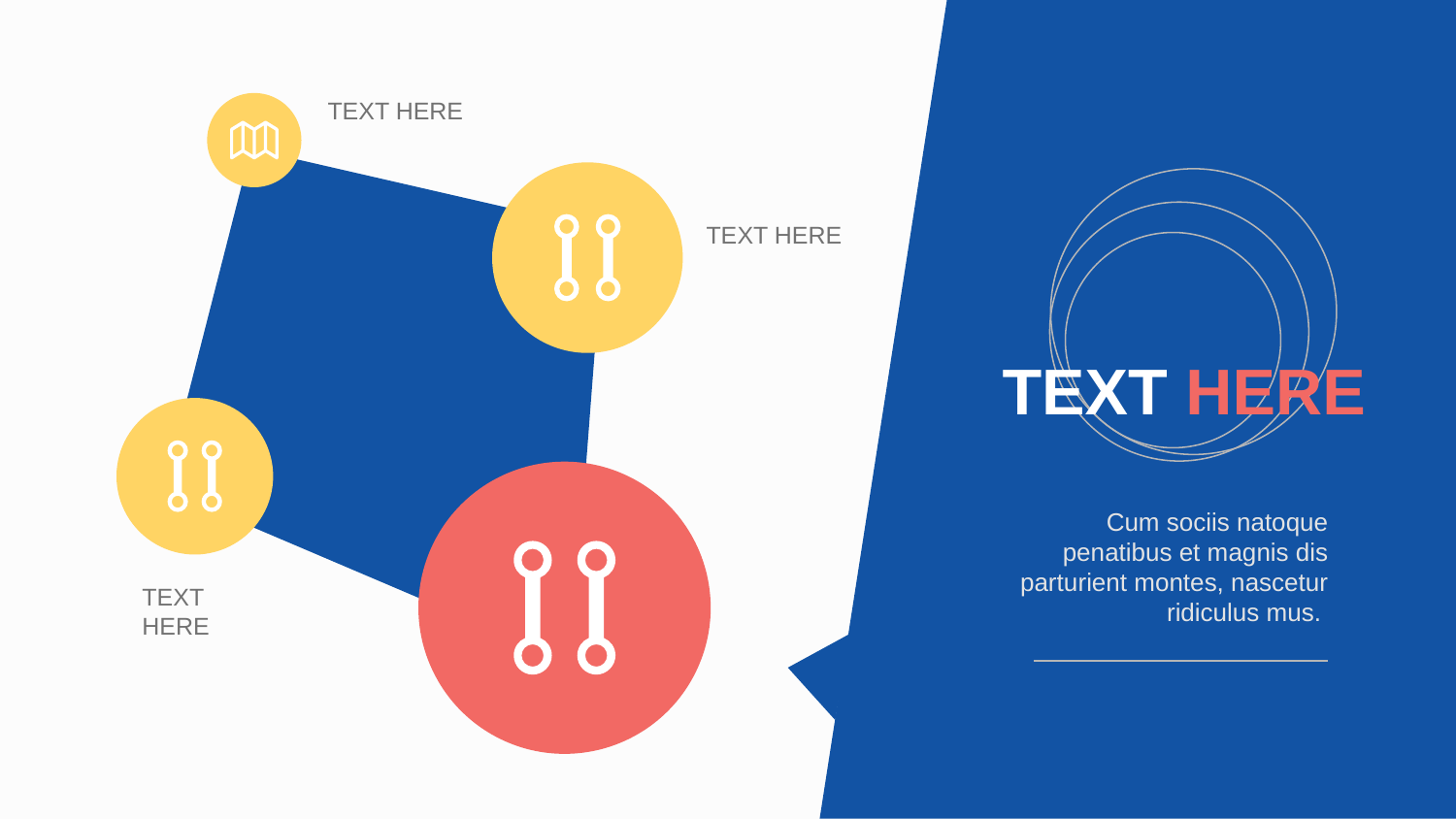

TEXT HERE

TEXT HERE
TEXT HERE

Cum sociis natoque penatibus et magnis dis parturient montes, nascetur ridiculus mus.
TEXT HERE